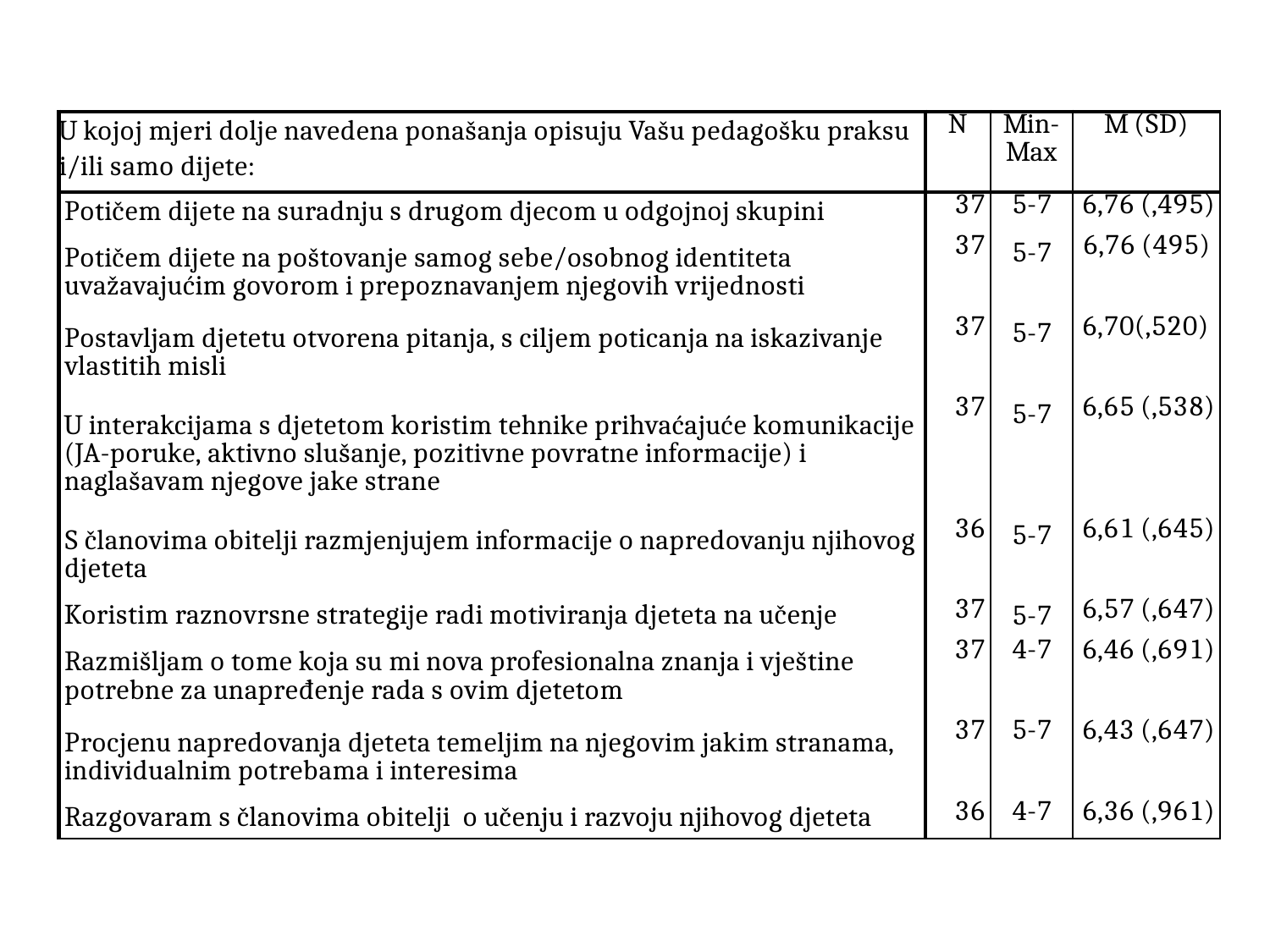

| U kojoj mjeri dolje navedena ponašanja opisuju Vašu pedagošku praksu i/ili samo dijete: | N | Min-Max | M (SD) |
| --- | --- | --- | --- |
| Potičem dijete na suradnju s drugom djecom u odgojnoj skupini | 37 | 5-7 | 6,76 (,495) |
| Potičem dijete na poštovanje samog sebe/osobnog identiteta uvažavajućim govorom i prepoznavanjem njegovih vrijednosti | 37 | 5-7 | 6,76 (495) |
| Postavljam djetetu otvorena pitanja, s ciljem poticanja na iskazivanje vlastitih misli | 37 | 5-7 | 6,70(,520) |
| U interakcijama s djetetom koristim tehnike prihvaćajuće komunikacije (JA-poruke, aktivno slušanje, pozitivne povratne informacije) i naglašavam njegove jake strane | 37 | 5-7 | 6,65 (,538) |
| S članovima obitelji razmjenjujem informacije o napredovanju njihovog djeteta | 36 | 5-7 | 6,61 (,645) |
| Koristim raznovrsne strategije radi motiviranja djeteta na učenje | 37 | 5-7 | 6,57 (,647) |
| Razmišljam o tome koja su mi nova profesionalna znanja i vještine potrebne za unapređenje rada s ovim djetetom | 37 | 4-7 | 6,46 (,691) |
| Procjenu napredovanja djeteta temeljim na njegovim jakim stranama, individualnim potrebama i interesima | 37 | 5-7 | 6,43 (,647) |
| Razgovaram s članovima obitelji o učenju i razvoju njihovog djeteta | 36 | 4-7 | 6,36 (,961) |